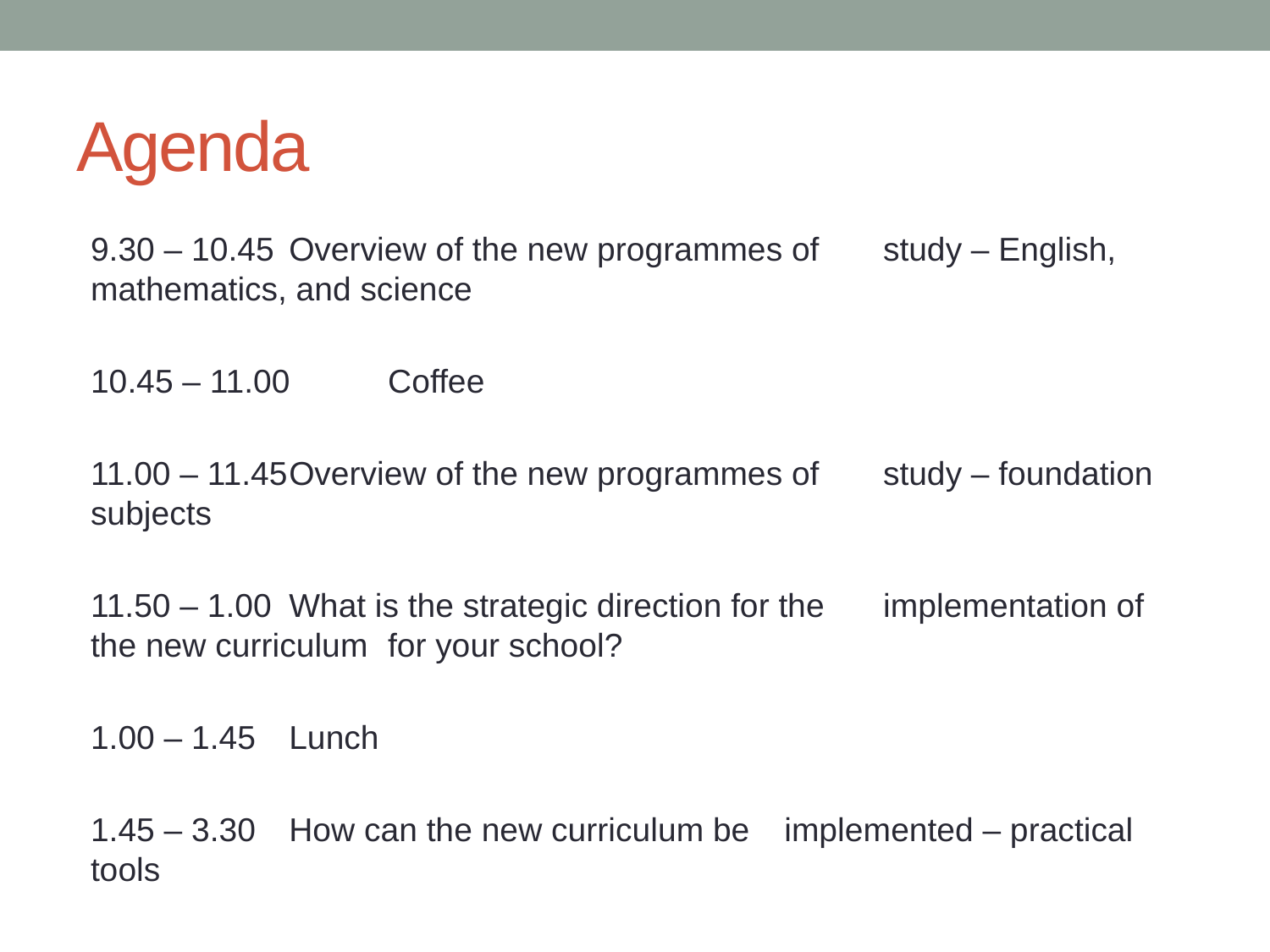

# Agenda
9.30 – 10.45		Overview of the new programmes of 				study – English, mathematics, and science

10.45 – 11.00		Coffee

11.00 – 11.45		Overview of the new programmes of 				study – foundation subjects

11.50 – 1.00		What is the strategic direction for the 				implementation of the new curriculum 				for your school?

1.00 – 1.45		Lunch

1.45 – 3.30		How can the new curriculum be 					implemented – practical tools